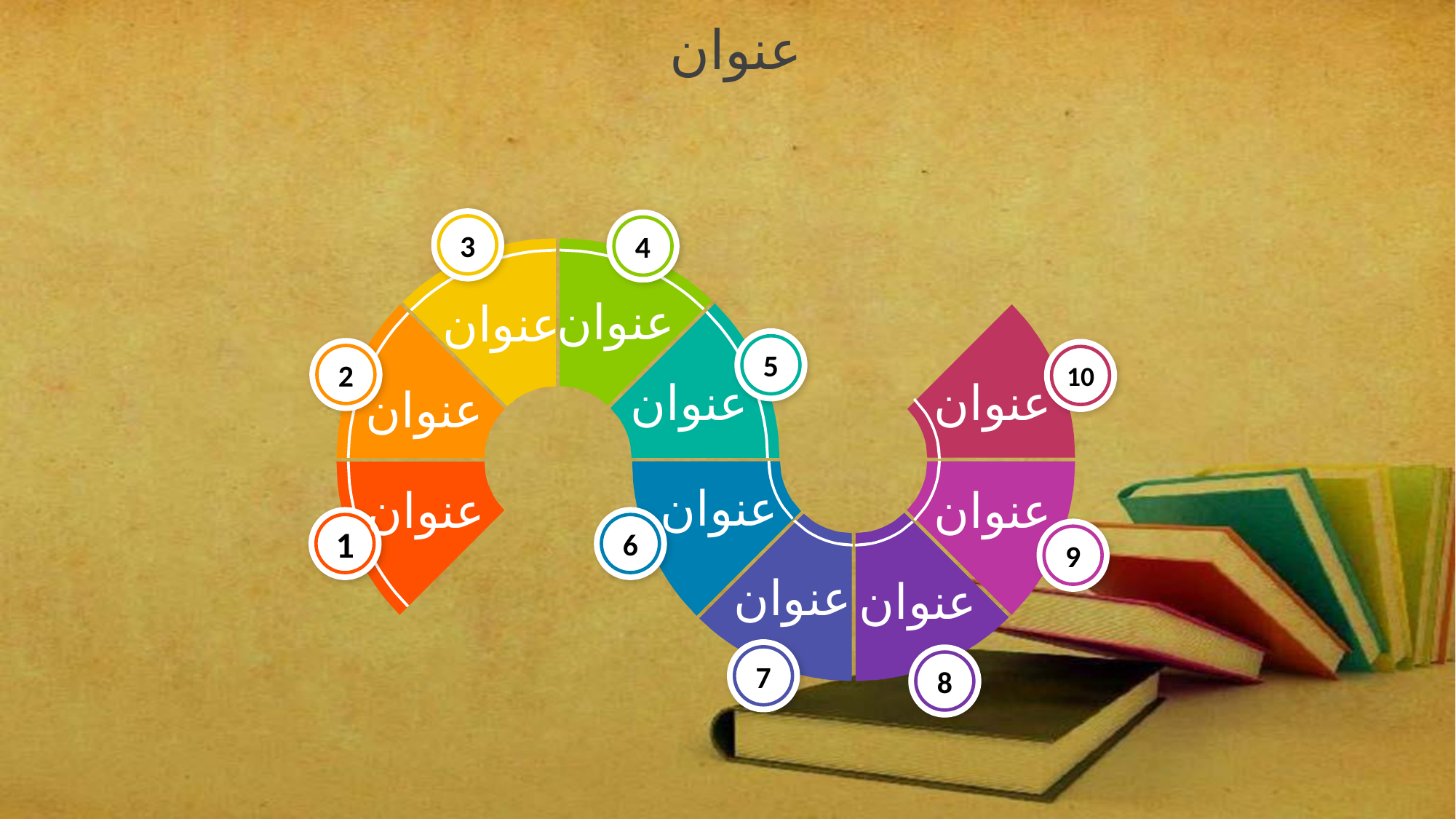

عنوان
3

4

عنوان
عنوان
5

2

10

عنوان
عنوان
عنوان
عنوان
عنوان
عنوان
1

6

9

عنوان
عنوان
7

8